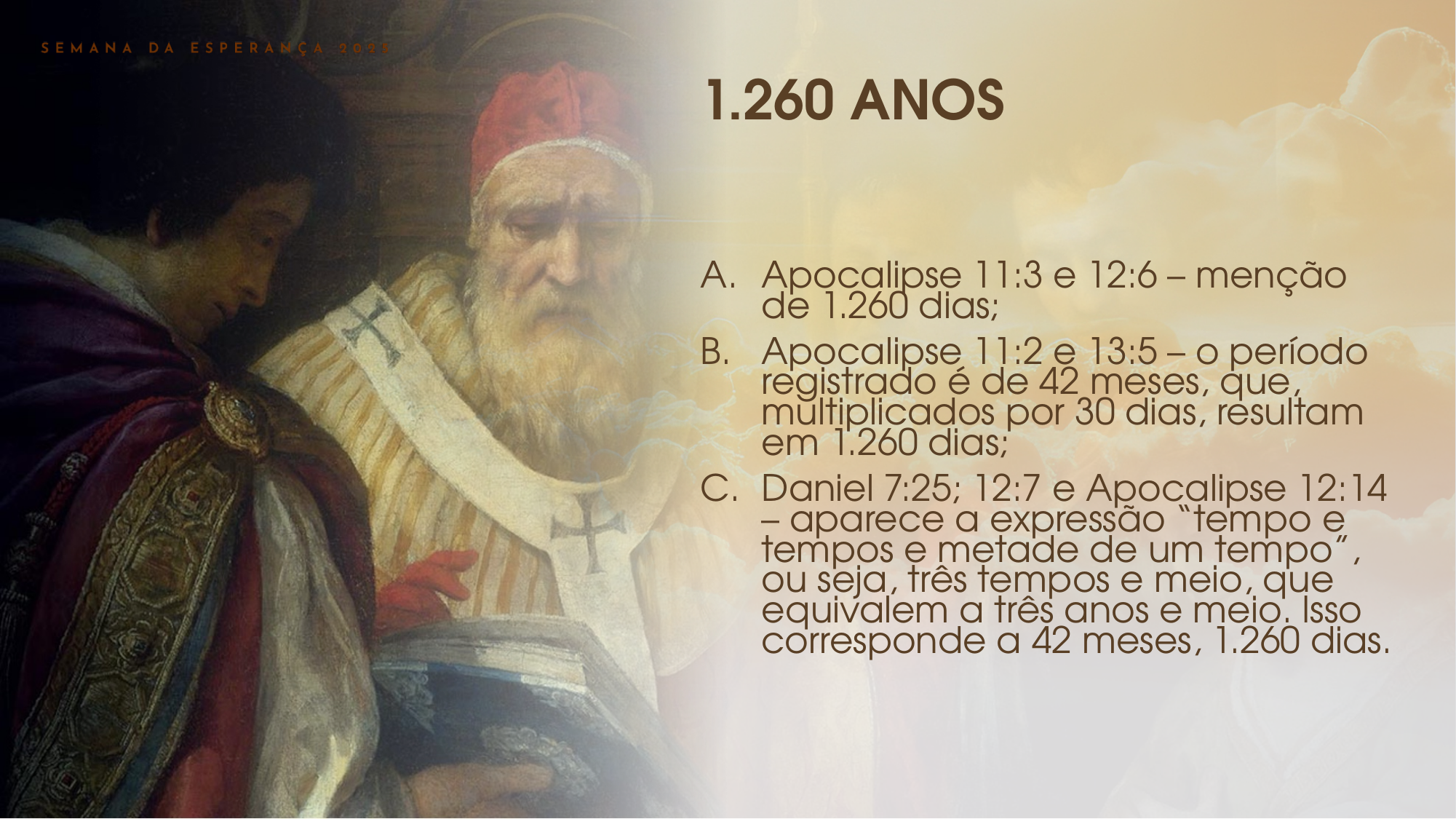

1.260 ANOS
Apocalipse 11:3 e 12:6 – menção de 1.260 dias;
Apocalipse 11:2 e 13:5 – o período registrado é de 42 meses, que, multiplicados por 30 dias, resultam em 1.260 dias;
Daniel 7:25; 12:7 e Apocalipse 12:14 – aparece a expressão “tempo e tempos e metade de um tempo”, ou seja, três tempos e meio, que equivalem a três anos e meio. Isso corresponde a 42 meses, 1.260 dias.